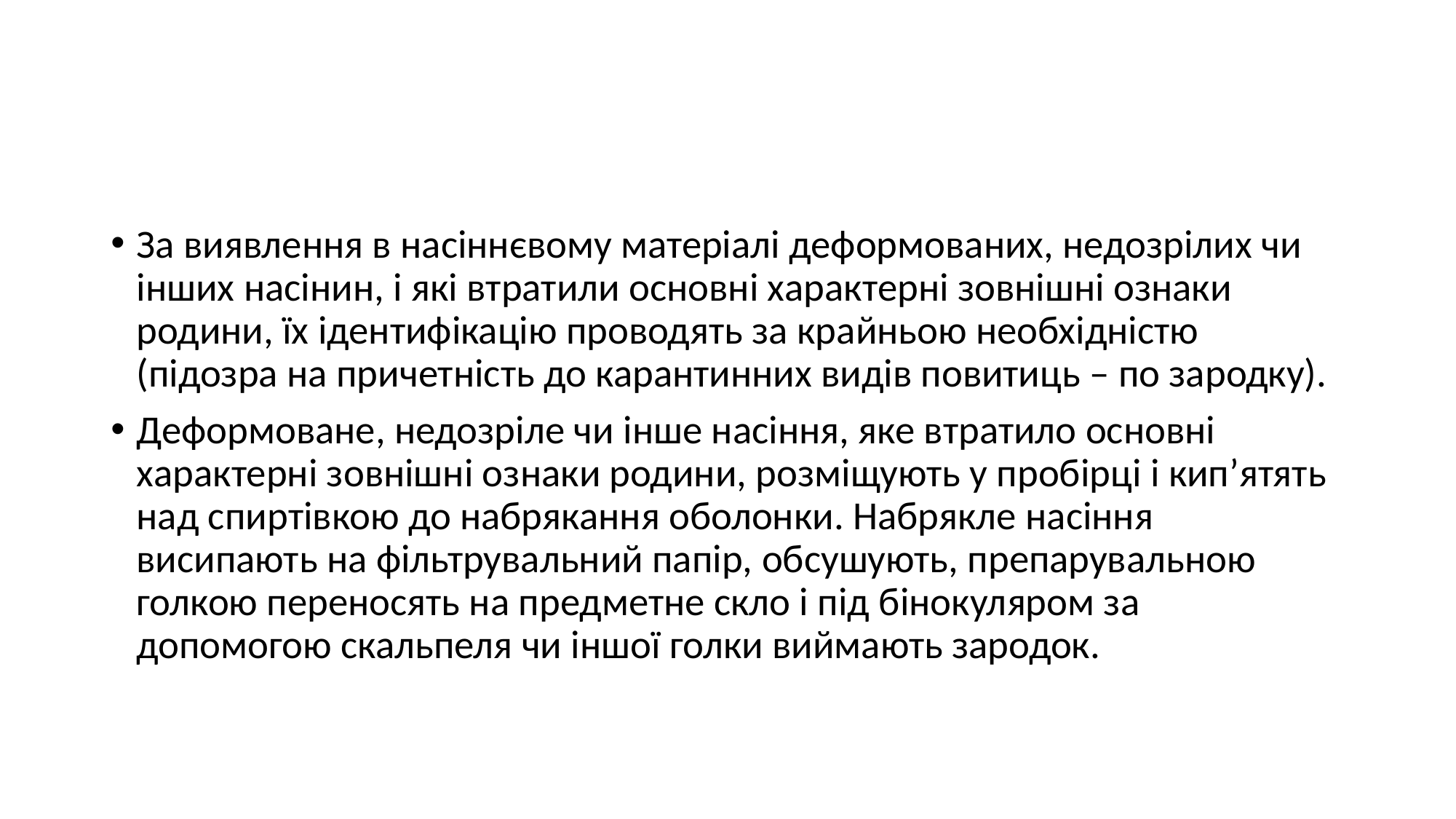

#
За виявлення в насіннєвому матеріалі деформованих, недозрілих чи інших насінин, і які втратили основні характерні зовнішні ознаки родини, їх ідентифікацію проводять за крайньою необхідністю (підозра на причетність до карантинних видів повитиць – по зародку).
Деформоване, недозріле чи інше насіння, яке втратило основні характерні зовнішні ознаки родини, розміщують у пробірці і кип’ятять над спиртівкою до набрякання оболонки. Набрякле насіння висипають на фільтрувальний папір, обсушують, препарувальною голкою переносять на предметне скло і під бінокуляром за допомогою скальпеля чи іншої голки виймають зародок.